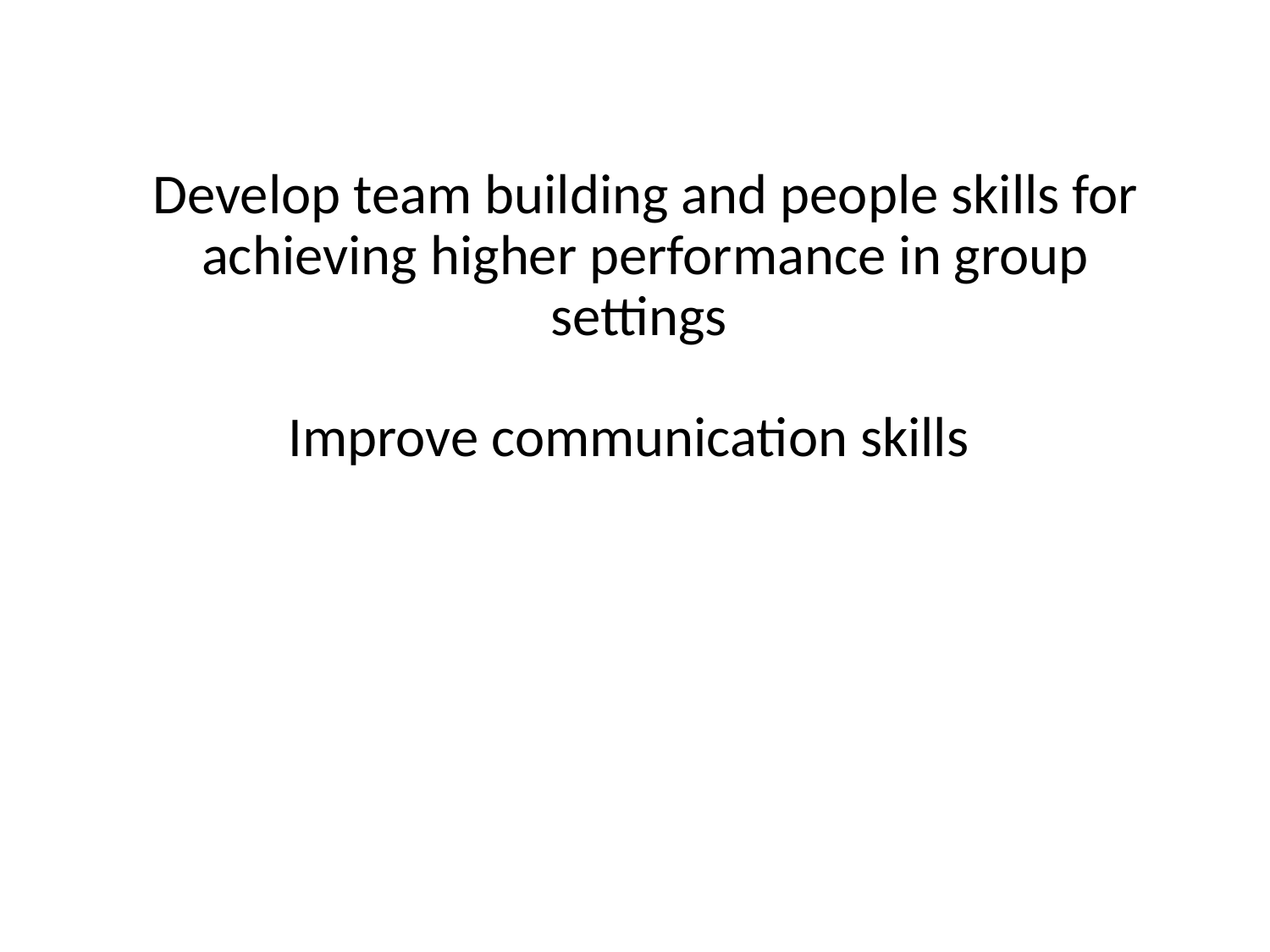

Develop team building and people skills for achieving higher performance in group settings

Improve communication skills